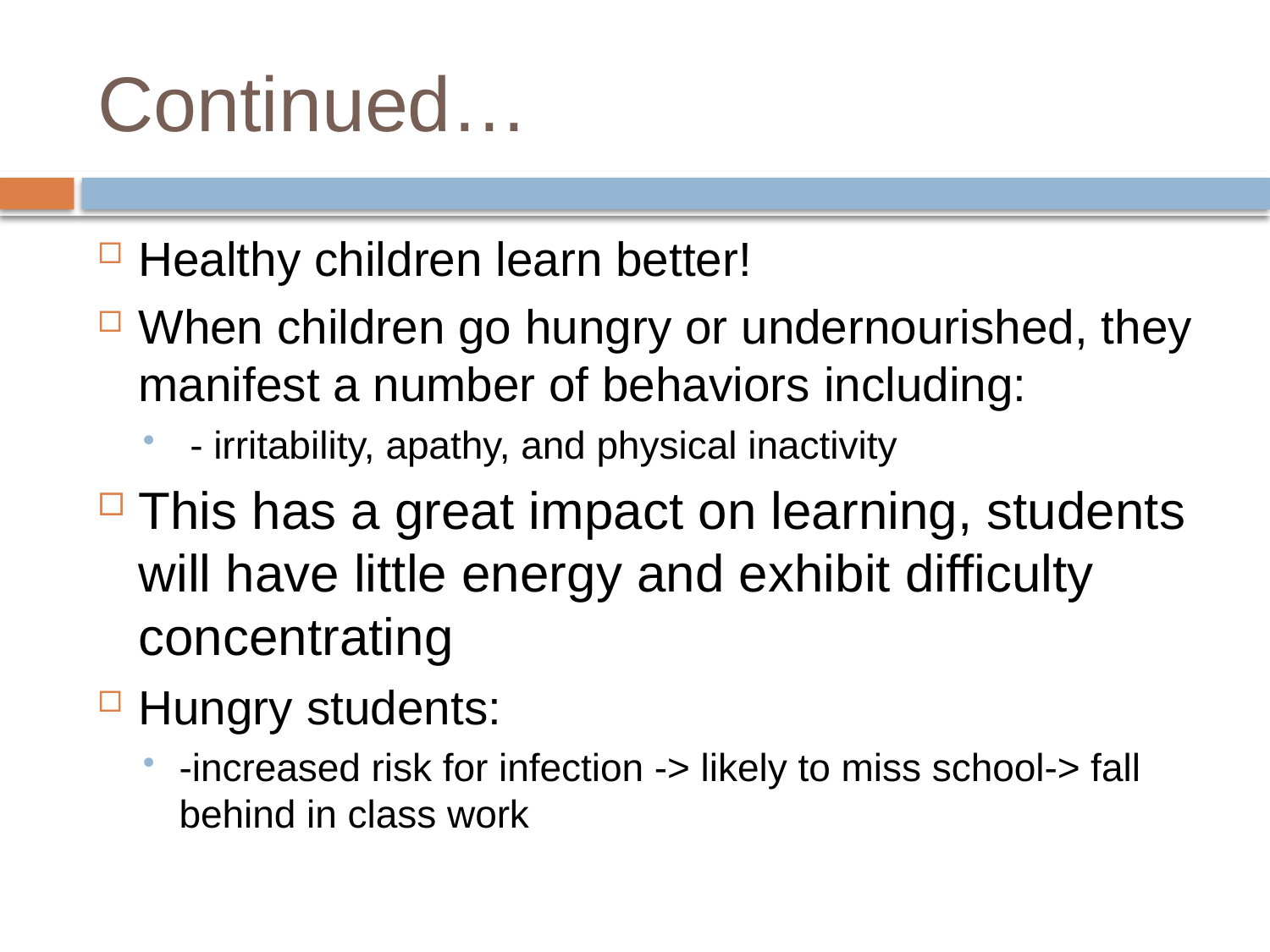

# Continued…
Healthy children learn better!
When children go hungry or undernourished, they manifest a number of behaviors including:
 - irritability, apathy, and physical inactivity
This has a great impact on learning, students will have little energy and exhibit difficulty concentrating
Hungry students:
-increased risk for infection -> likely to miss school-> fall behind in class work